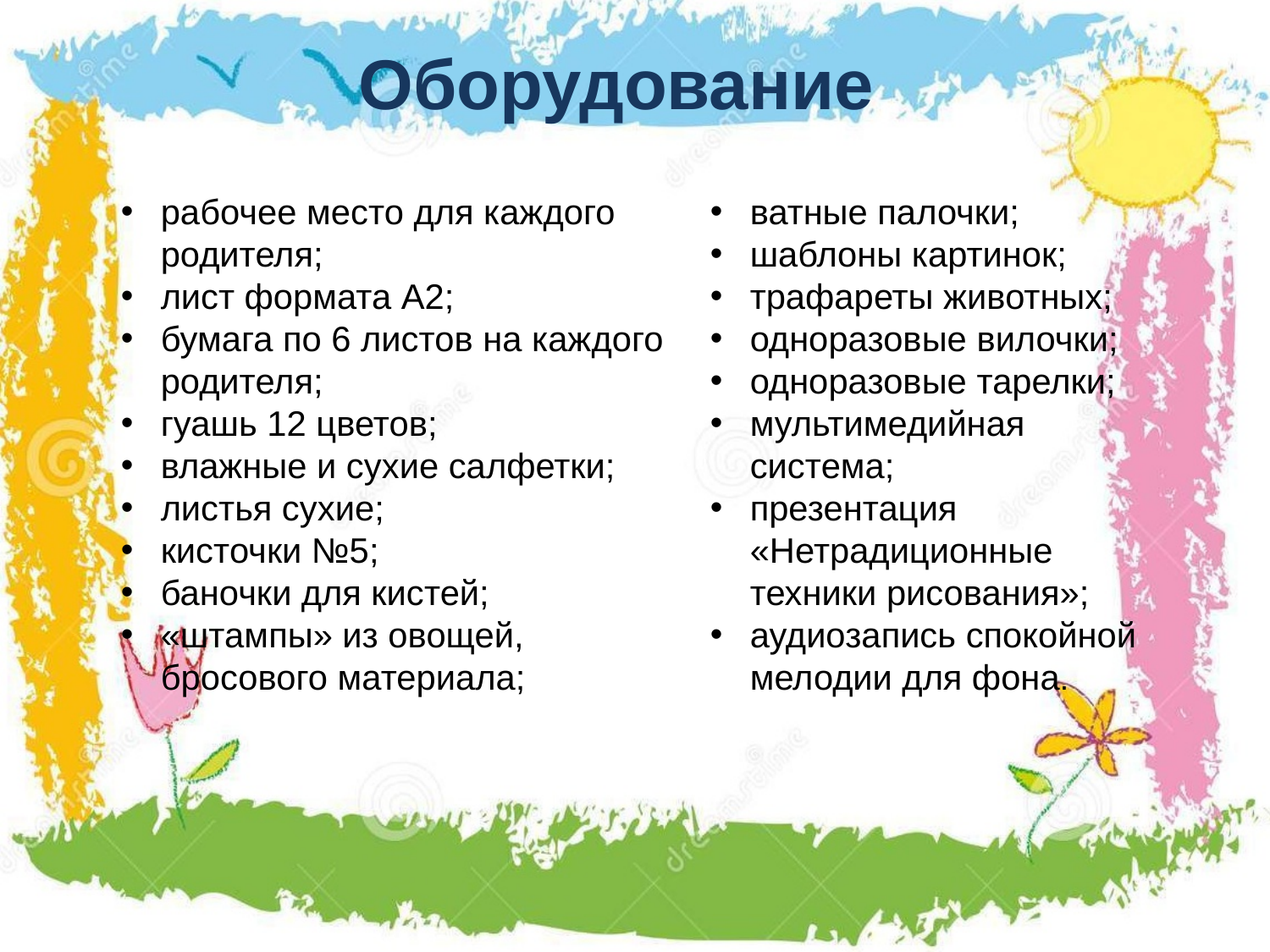

# Оборудование
ватные палочки;
шаблоны картинок;
трафареты животных;
одноразовые вилочки;
одноразовые тарелки;
мультимедийная система;
презентация «Нетрадиционные техники рисования»;
аудиозапись спокойной мелодии для фона.
рабочее место для каждого родителя;
лист формата А2;
бумага по 6 листов на каждого родителя;
гуашь 12 цветов;
влажные и сухие салфетки;
листья сухие;
кисточки №5;
баночки для кистей;
«штампы» из овощей, бросового материала;